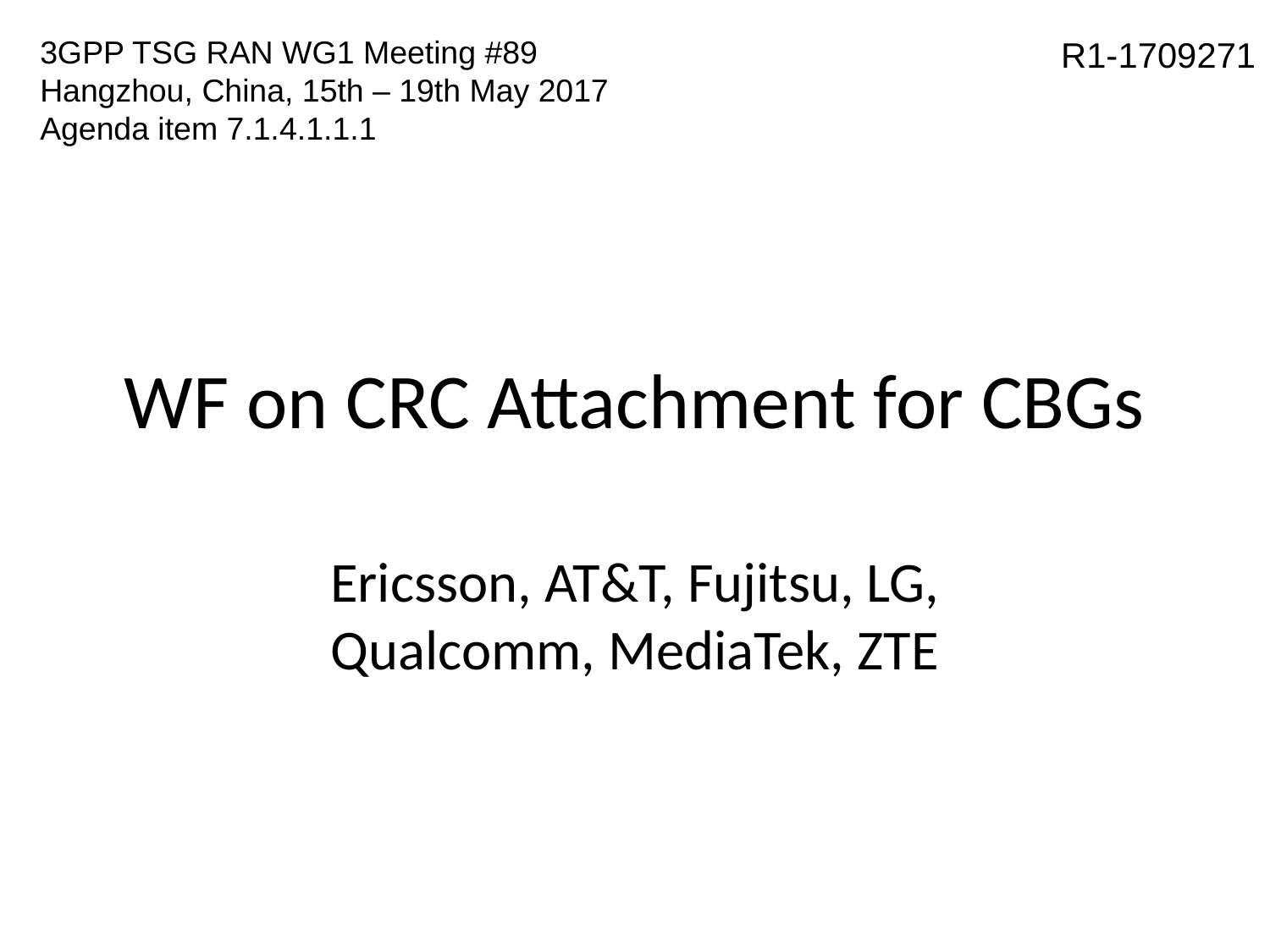

3GPP TSG RAN WG1 Meeting #89
Hangzhou, China, 15th – 19th May 2017
Agenda item 7.1.4.1.1.1
R1-1709271
# WF on CRC Attachment for CBGs
Ericsson, AT&T, Fujitsu, LG, Qualcomm, MediaTek, ZTE